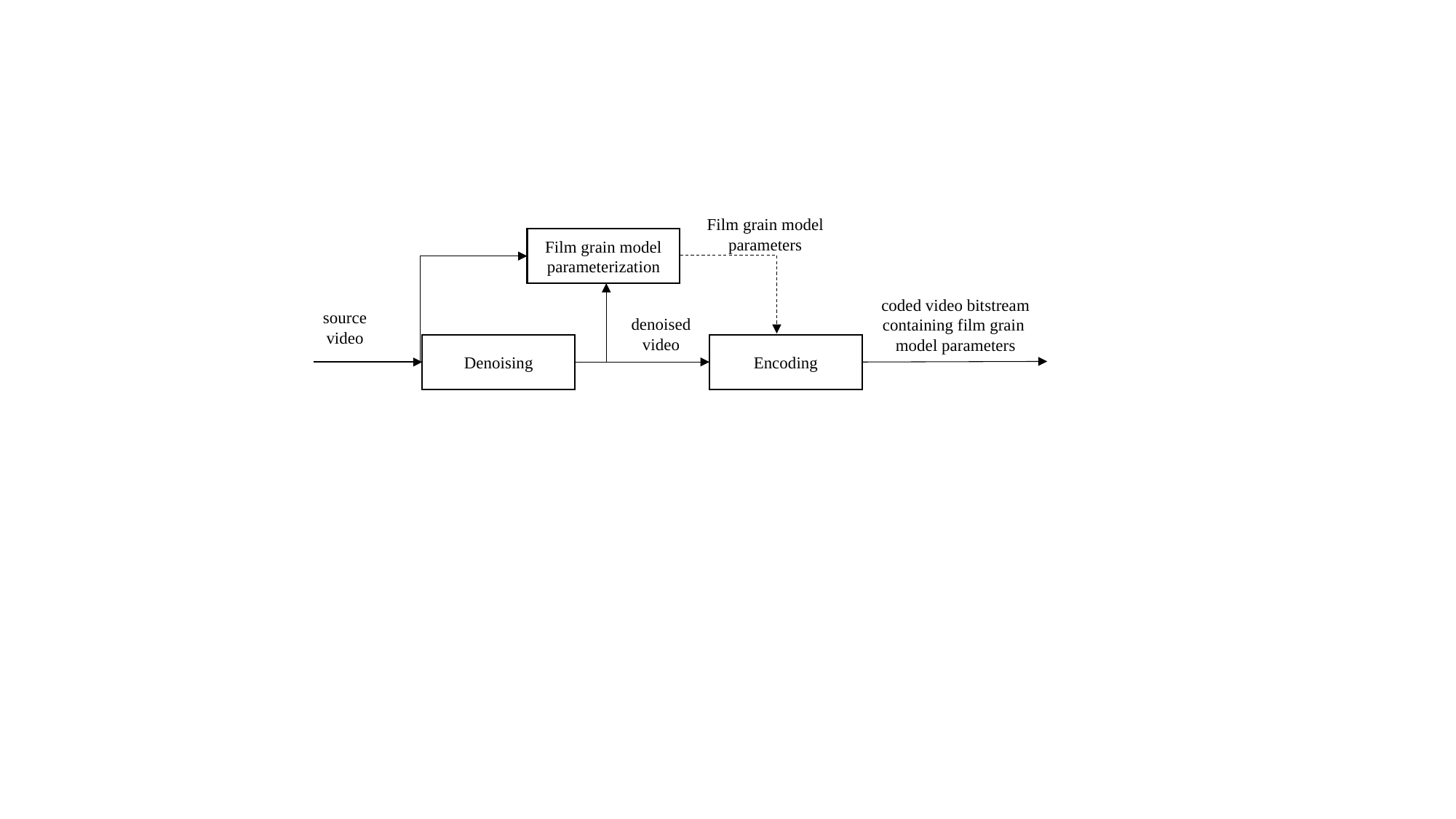

Film grain model parameters
Film grain model parameterization
coded video bitstream containing film grain
model parameters
source video
denoised video
Denoising
Encoding